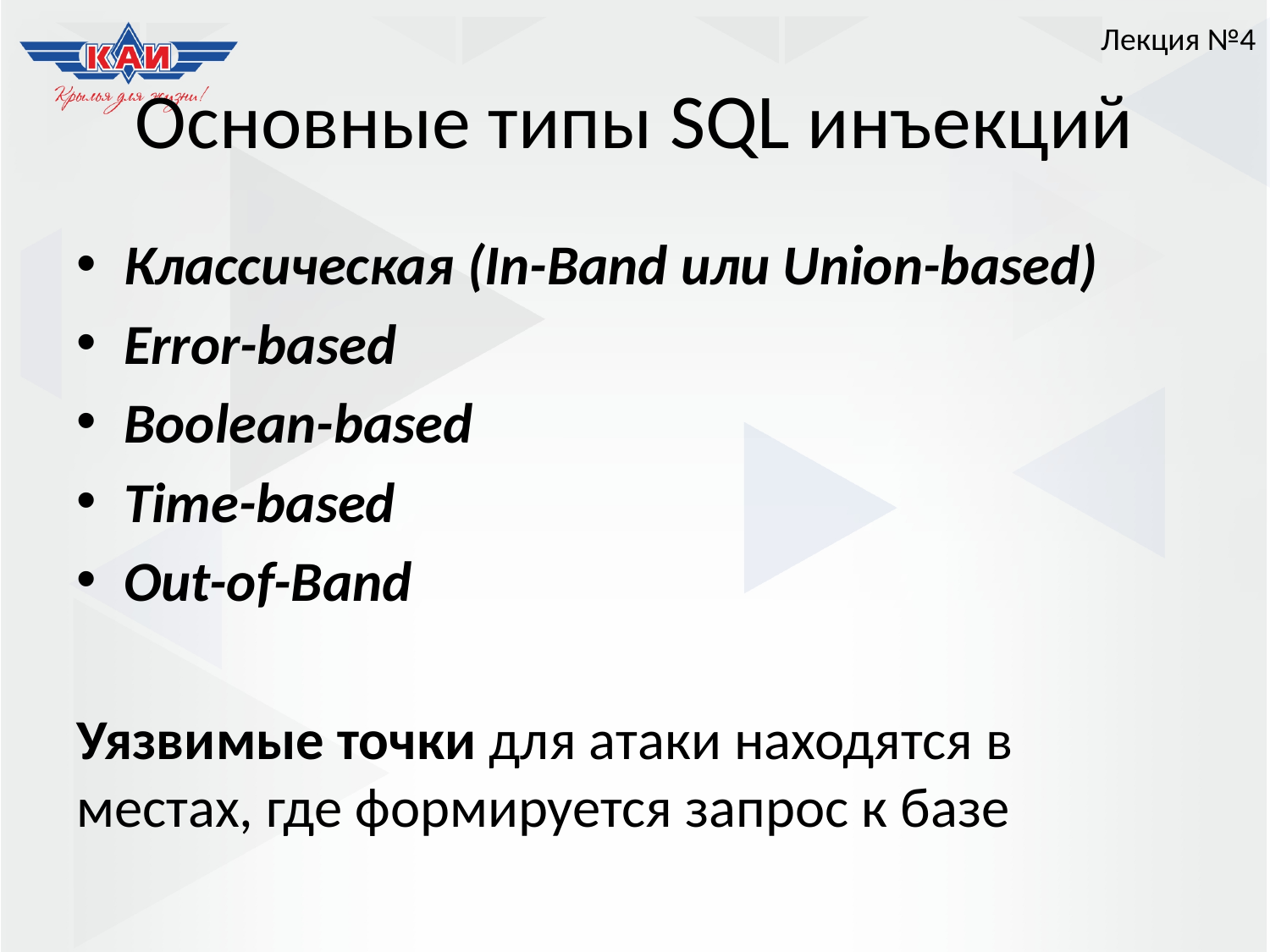

Лекция №4
# Основные типы SQL инъекций
Классическая (In-Band или Union-based)
Error-based
Boolean-based
Time-based
Out-of-Band

Уязвимые точки для атаки находятся в местах, где формируется запрос к базе